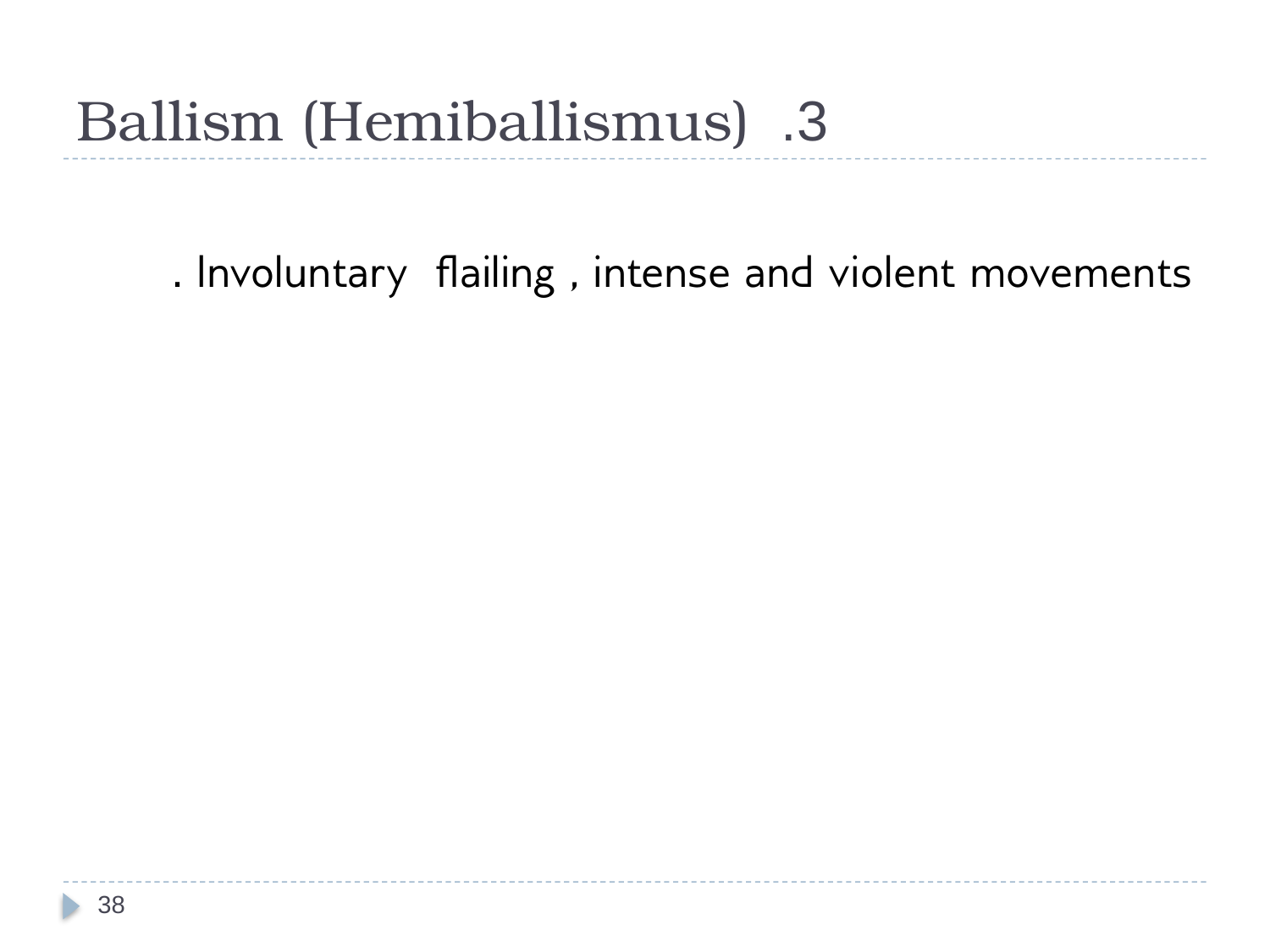

# 3.  Ballism (Hemiballismus)

Involuntary  flailing , intense and violent movements .
38